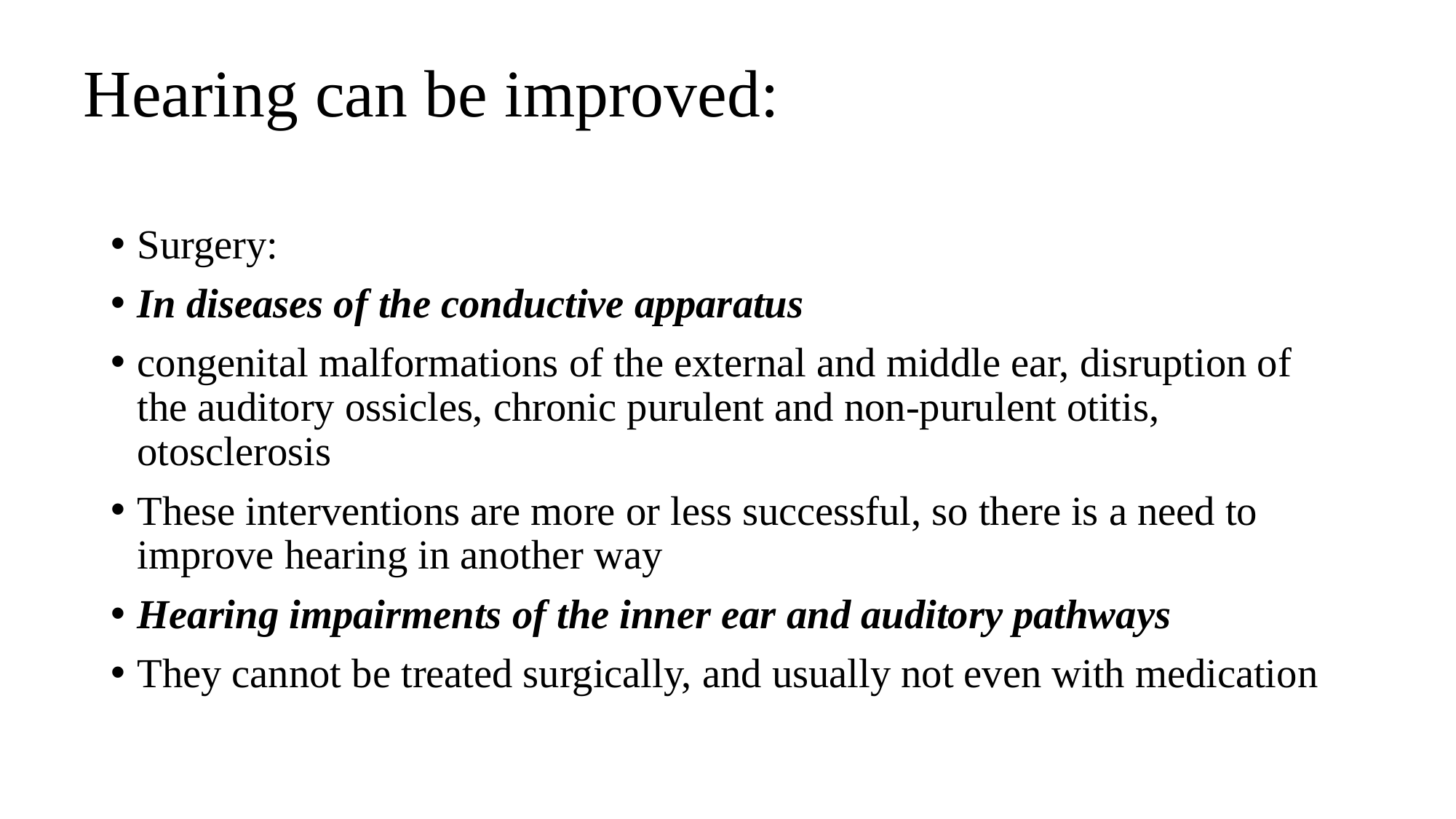

# Hearing can be improved:
Surgery:
In diseases of the conductive apparatus
congenital malformations of the external and middle ear, disruption of the auditory ossicles, chronic purulent and non-purulent otitis, otosclerosis
These interventions are more or less successful, so there is a need to improve hearing in another way
Hearing impairments of the inner ear and auditory pathways
They cannot be treated surgically, and usually not even with medication